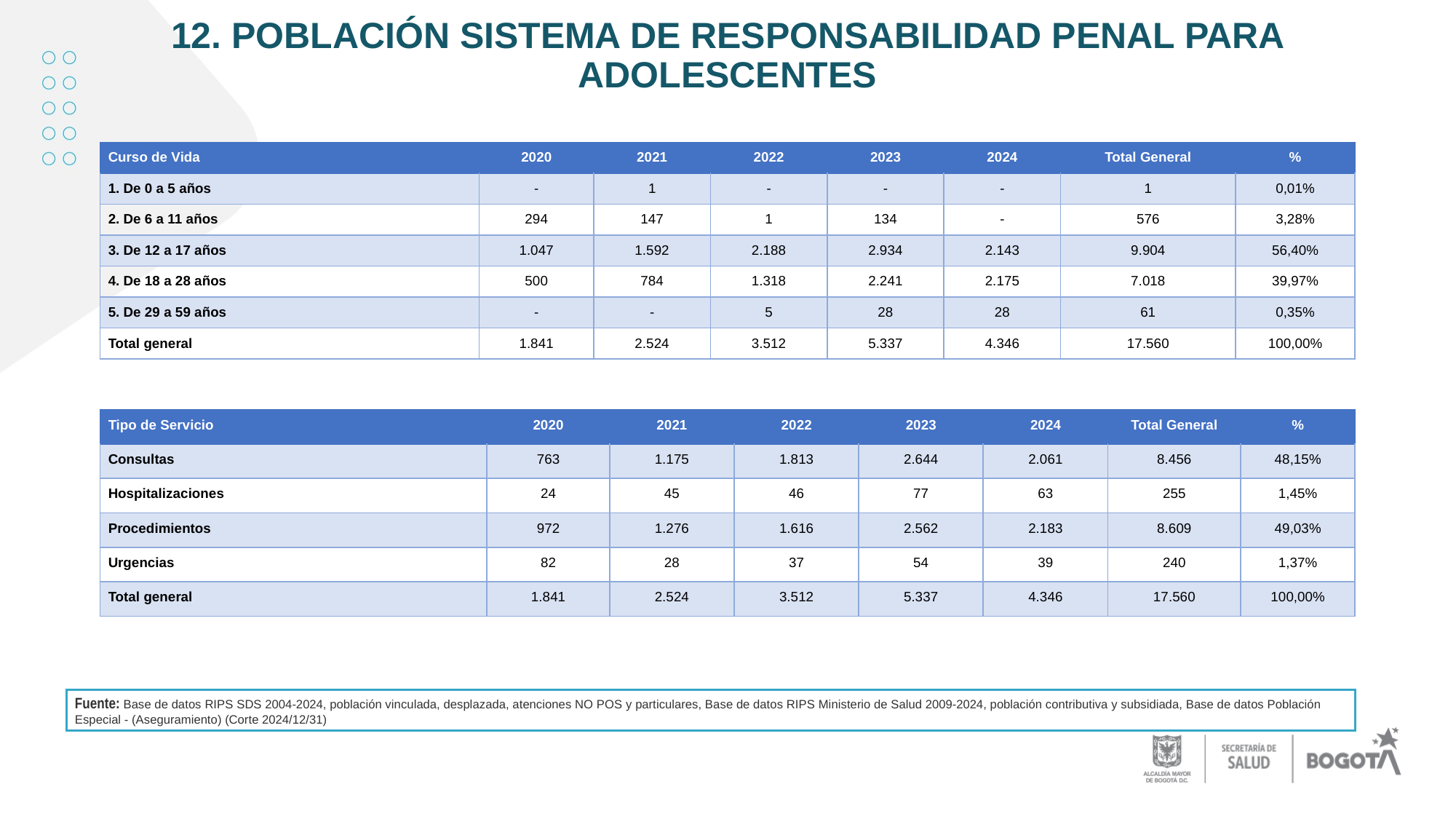

# 12. POBLACIÓN SISTEMA DE RESPONSABILIDAD PENAL PARA ADOLESCENTES
| Curso de Vida | 2020 | 2021 | 2022 | 2023 | 2024 | Total General | % |
| --- | --- | --- | --- | --- | --- | --- | --- |
| 1. De 0 a 5 años | - | 1 | - | - | - | 1 | 0,01% |
| 2. De 6 a 11 años | 294 | 147 | 1 | 134 | - | 576 | 3,28% |
| 3. De 12 a 17 años | 1.047 | 1.592 | 2.188 | 2.934 | 2.143 | 9.904 | 56,40% |
| 4. De 18 a 28 años | 500 | 784 | 1.318 | 2.241 | 2.175 | 7.018 | 39,97% |
| 5. De 29 a 59 años | - | - | 5 | 28 | 28 | 61 | 0,35% |
| Total general | 1.841 | 2.524 | 3.512 | 5.337 | 4.346 | 17.560 | 100,00% |
| Tipo de Servicio | 2020 | 2021 | 2022 | 2023 | 2024 | Total General | % |
| --- | --- | --- | --- | --- | --- | --- | --- |
| Consultas | 763 | 1.175 | 1.813 | 2.644 | 2.061 | 8.456 | 48,15% |
| Hospitalizaciones | 24 | 45 | 46 | 77 | 63 | 255 | 1,45% |
| Procedimientos | 972 | 1.276 | 1.616 | 2.562 | 2.183 | 8.609 | 49,03% |
| Urgencias | 82 | 28 | 37 | 54 | 39 | 240 | 1,37% |
| Total general | 1.841 | 2.524 | 3.512 | 5.337 | 4.346 | 17.560 | 100,00% |
Fuente: Base de datos RIPS SDS 2004-2024, población vinculada, desplazada, atenciones NO POS y particulares, Base de datos RIPS Ministerio de Salud 2009-2024, población contributiva y subsidiada, Base de datos Población Especial - (Aseguramiento) (Corte 2024/12/31)